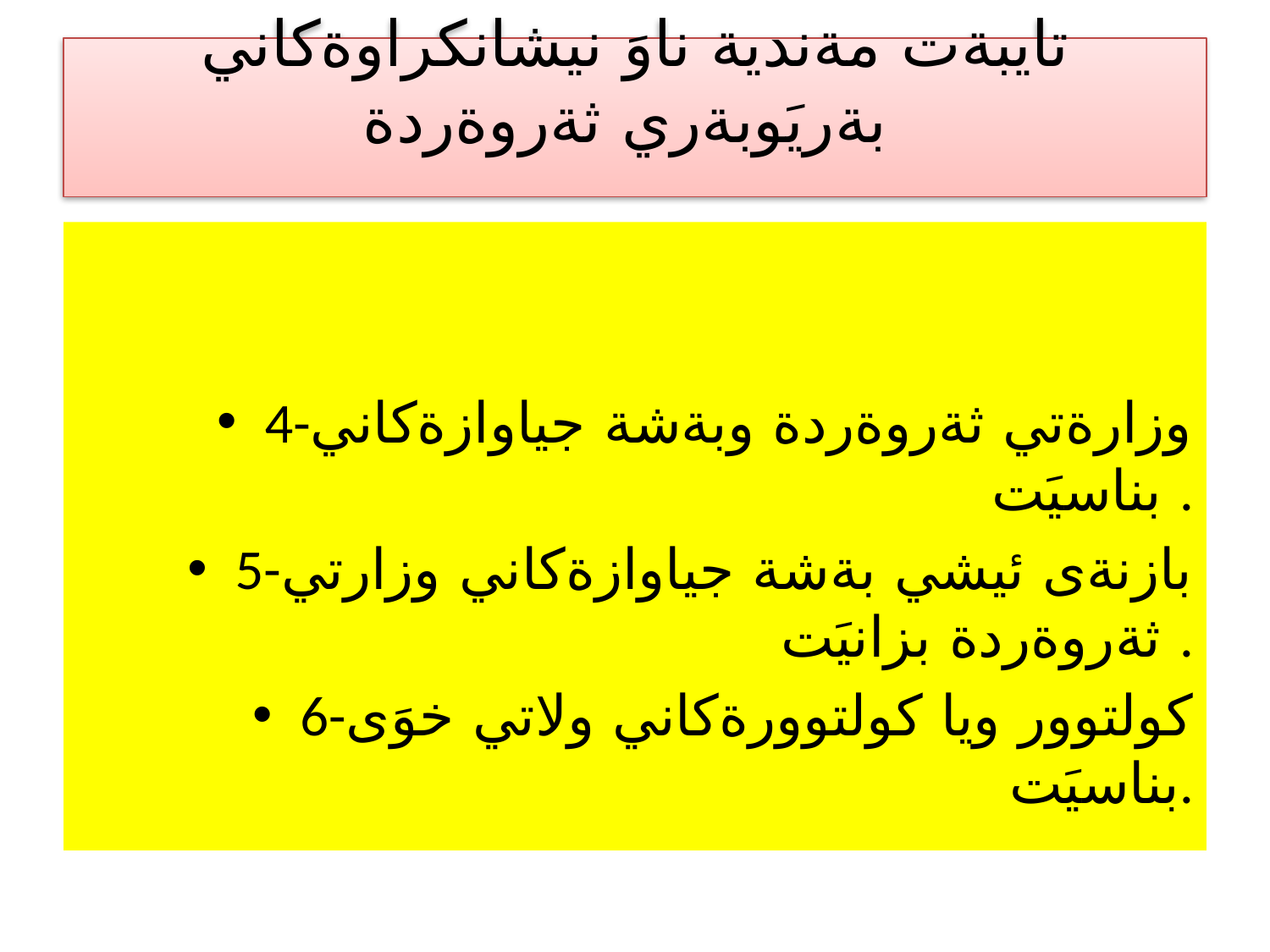

# تايبةت مةندية ناوَ نيشانكراوةكاني بةريَوبةري ثةروةردة

4-وزارةتي ثةروةردة وبةشة جياوازةكاني بناسيَت .
5-بازنةى ئيشي بةشة جياوازةكاني وزارتي ثةروةردة بزانيَت .
6-كولتوور ويا كولتوورةكاني ولاتي خوَى بناسيَت.